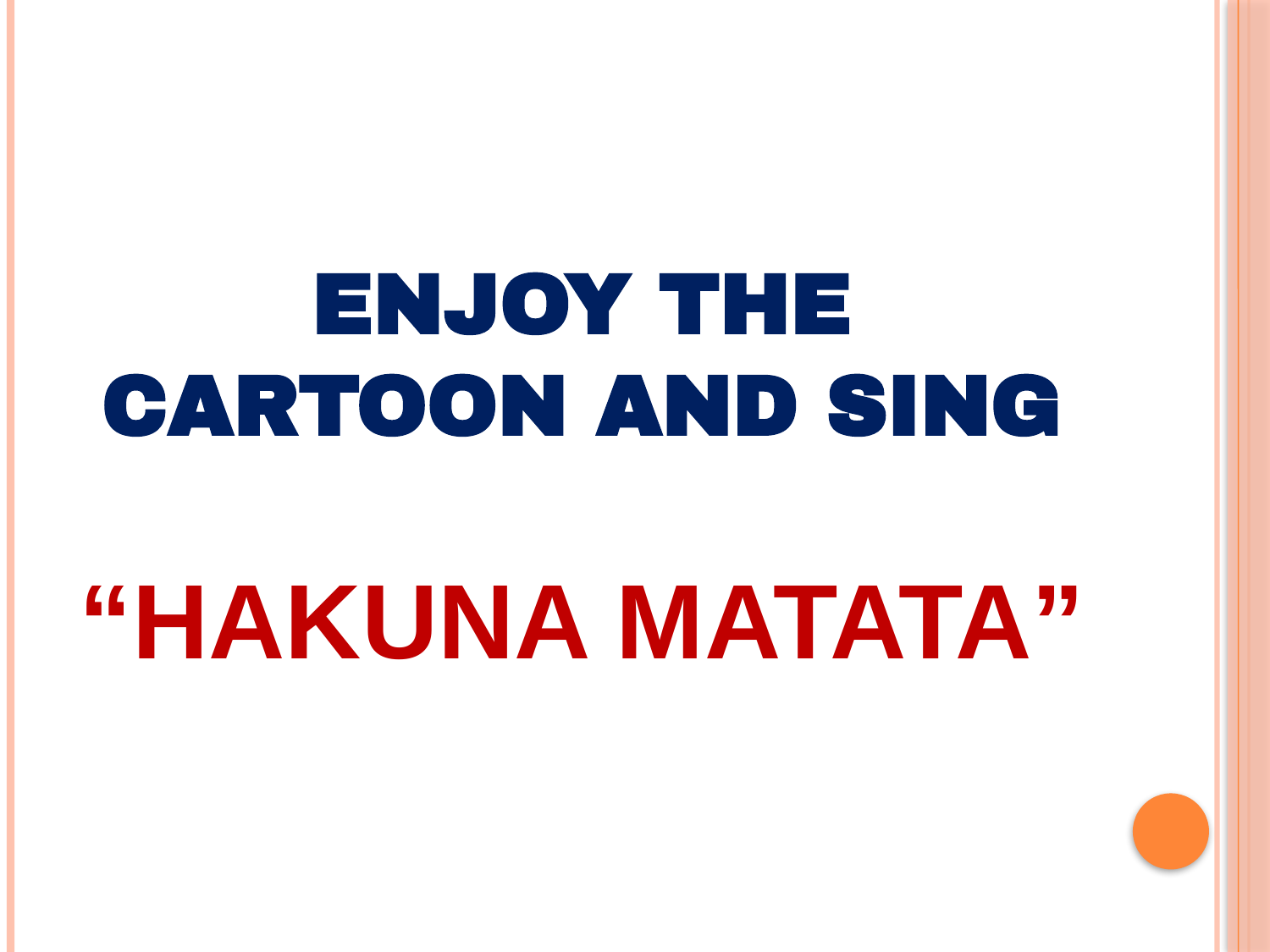

# ENJOY THE CARTOON AND SING “HAKUNA MATATA”